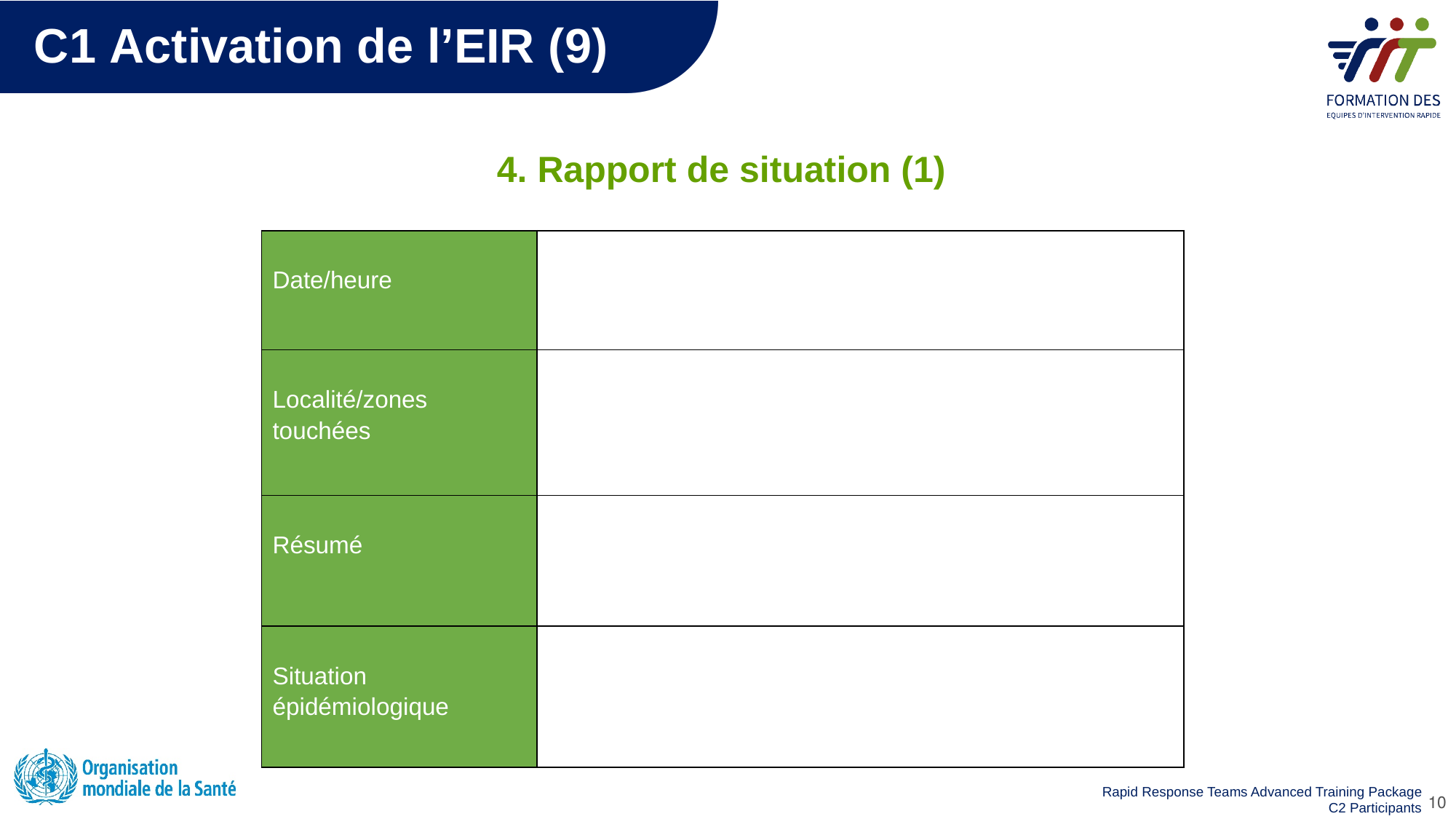

C1 Activation de l’EIR (9)
4. Rapport de situation (1)
| Date/heure |  |
| --- | --- |
| Localité/zones touchées |  |
| Résumé |  |
| Situation épidémiologique |  |